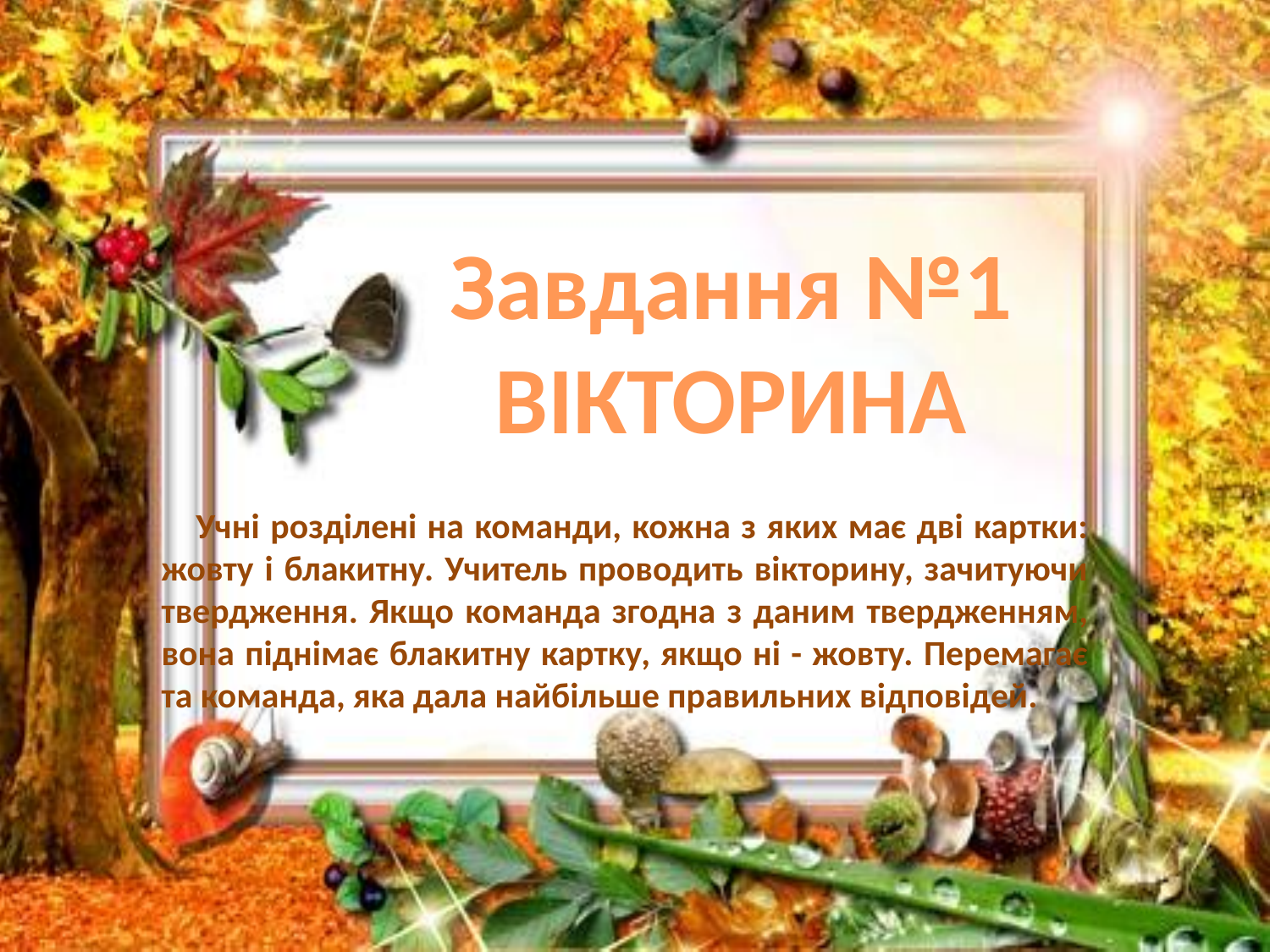

Завдання №1
ВІКТОРИНА
Учні розділені на команди, кожна з яких має дві картки: жовту і блакитну. Учитель проводить вікторину, зачитуючи твердження. Якщо команда згодна з даним твердженням, вона піднімає блакитну картку, якщо ні - жовту. Перемагає та команда, яка дала найбільше правильних відповідей.